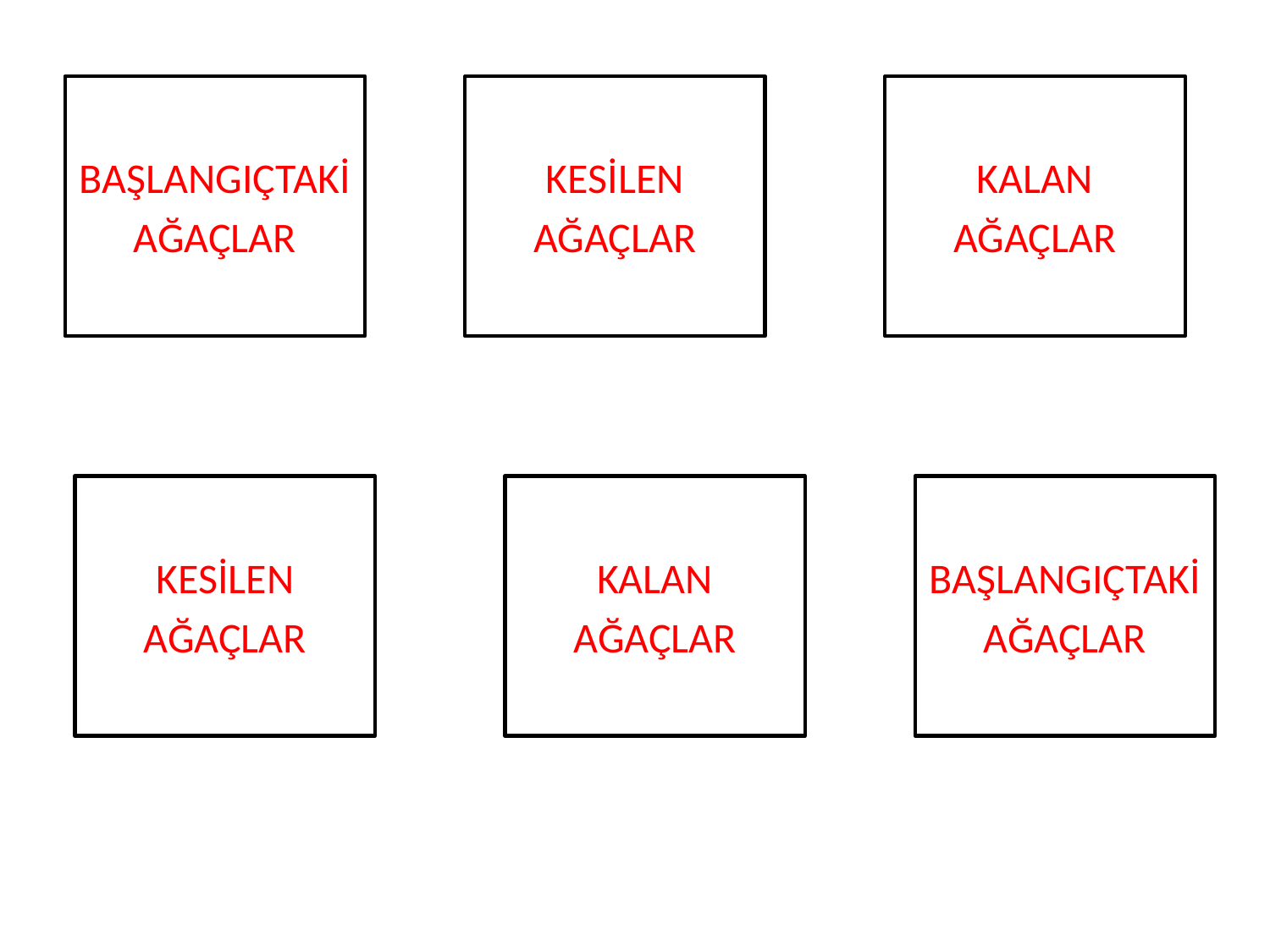

BAŞLANGIÇTAKİ
AĞAÇLAR
KESİLEN
AĞAÇLAR
KALAN
AĞAÇLAR
KESİLEN
AĞAÇLAR
KALAN
AĞAÇLAR
BAŞLANGIÇTAKİ
AĞAÇLAR